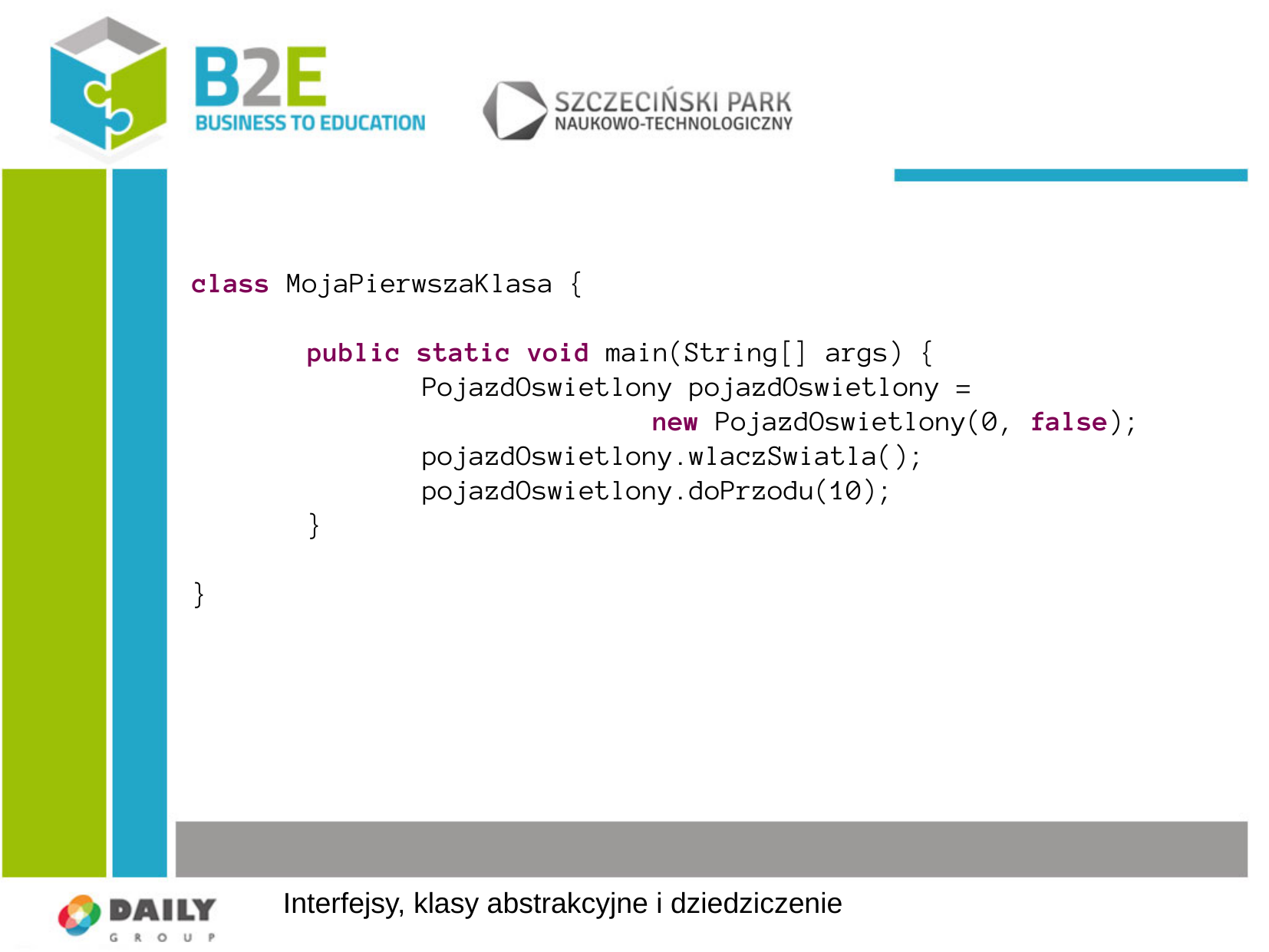

class MojaPierwszaKlasa {

	public static void main(String[] args) {
		PojazdOswietlony pojazdOswietlony =
				new PojazdOswietlony(0, false);
		pojazdOswietlony.wlaczSwiatla();
		pojazdOswietlony.doPrzodu(10);
	}

}
Interfejsy, klasy abstrakcyjne i dziedziczenie